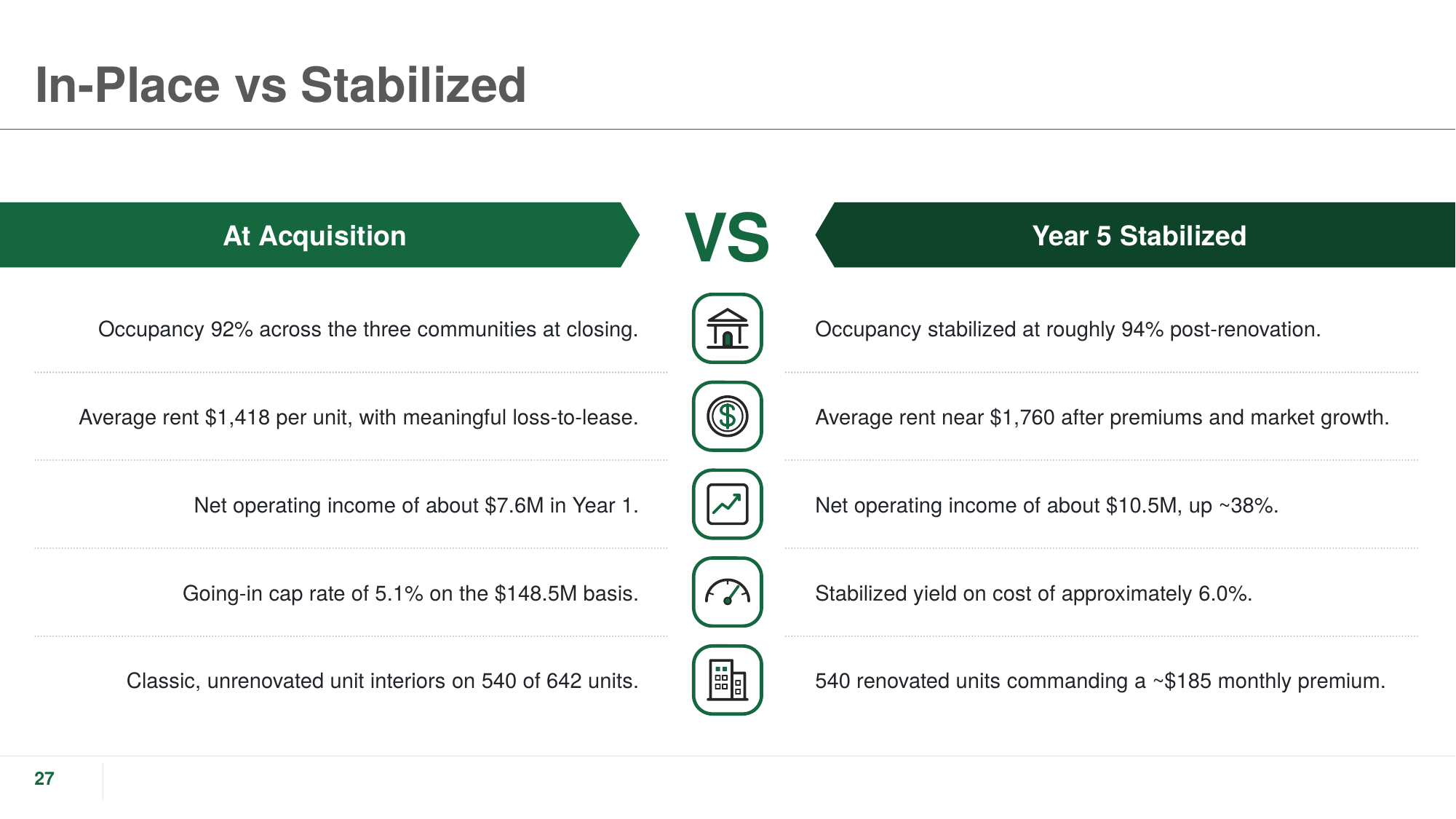

# In-Place vs Stabilized
At Acquisition
Year 5 Stabilized
VS

Occupancy 92% across the three communities at closing.
Occupancy stabilized at roughly 94% post-renovation.

Average rent $1,418 per unit, with meaningful loss-to-lease.
Average rent near $1,760 after premiums and market growth.

Net operating income of about $7.6M in Year 1.
Net operating income of about $10.5M, up ~38%.

Going-in cap rate of 5.1% on the $148.5M basis.
Stabilized yield on cost of approximately 6.0%.

Classic, unrenovated unit interiors on 540 of 642 units.
540 renovated units commanding a ~$185 monthly premium.
27